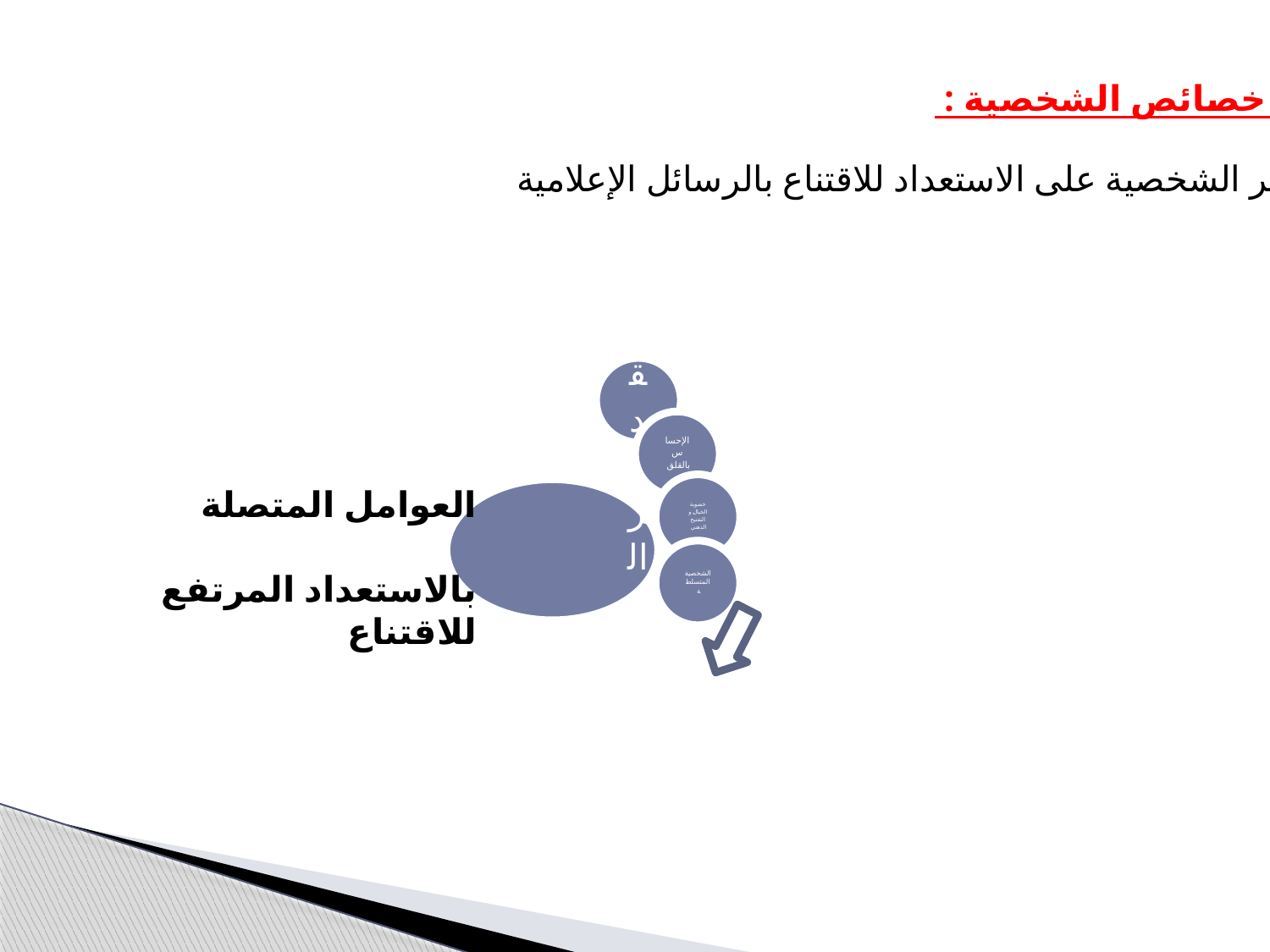

4- خصائص الشخصية :

تؤثر الشخصية على الاستعداد للاقتناع بالرسائل الإعلامية

الشخصية المتسلطة
العوامل المتصلة

بالاستعداد المرتفع
للاقتناع